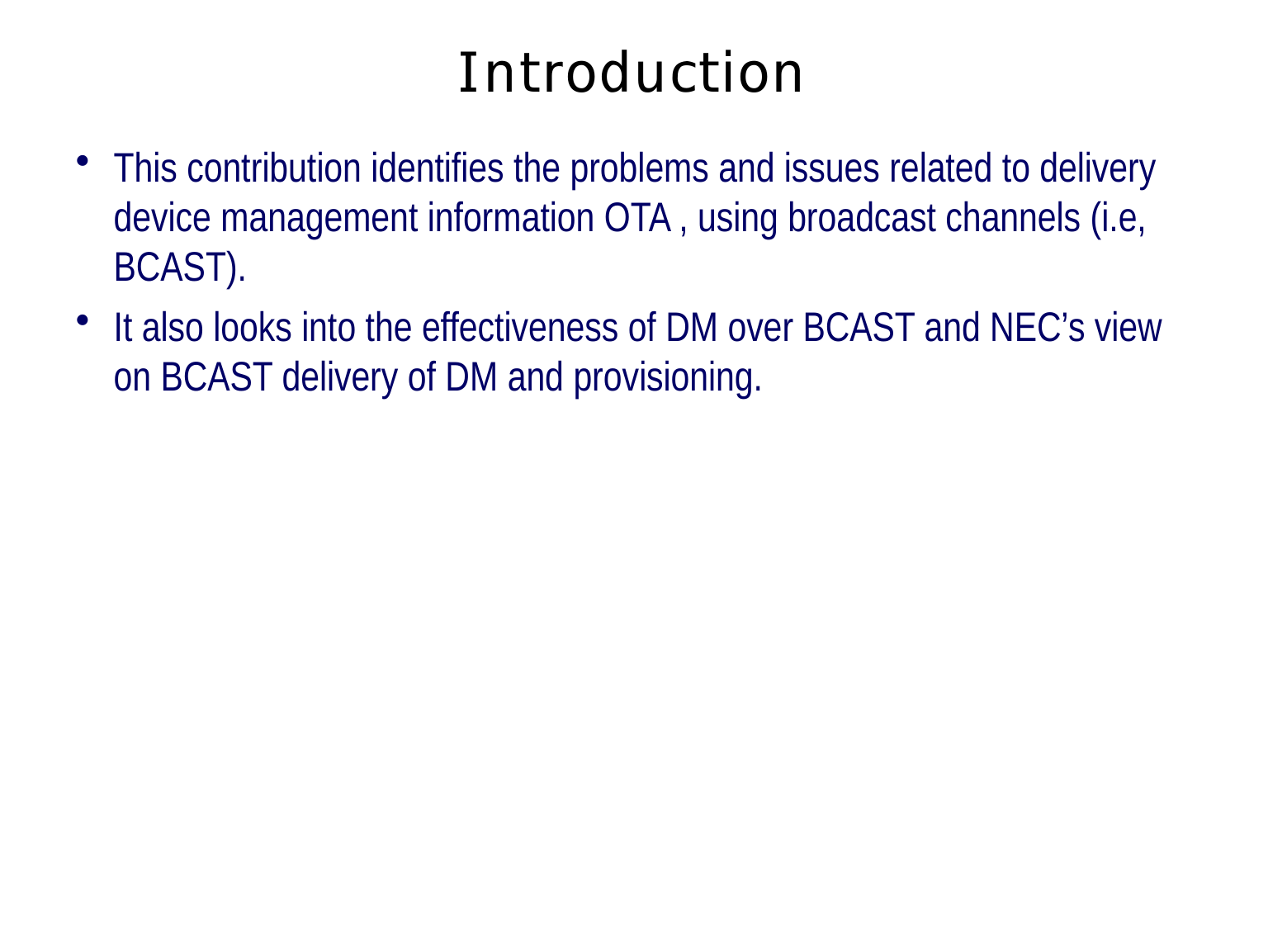

# Introduction
This contribution identifies the problems and issues related to delivery device management information OTA , using broadcast channels (i.e, BCAST).
It also looks into the effectiveness of DM over BCAST and NEC’s view on BCAST delivery of DM and provisioning.